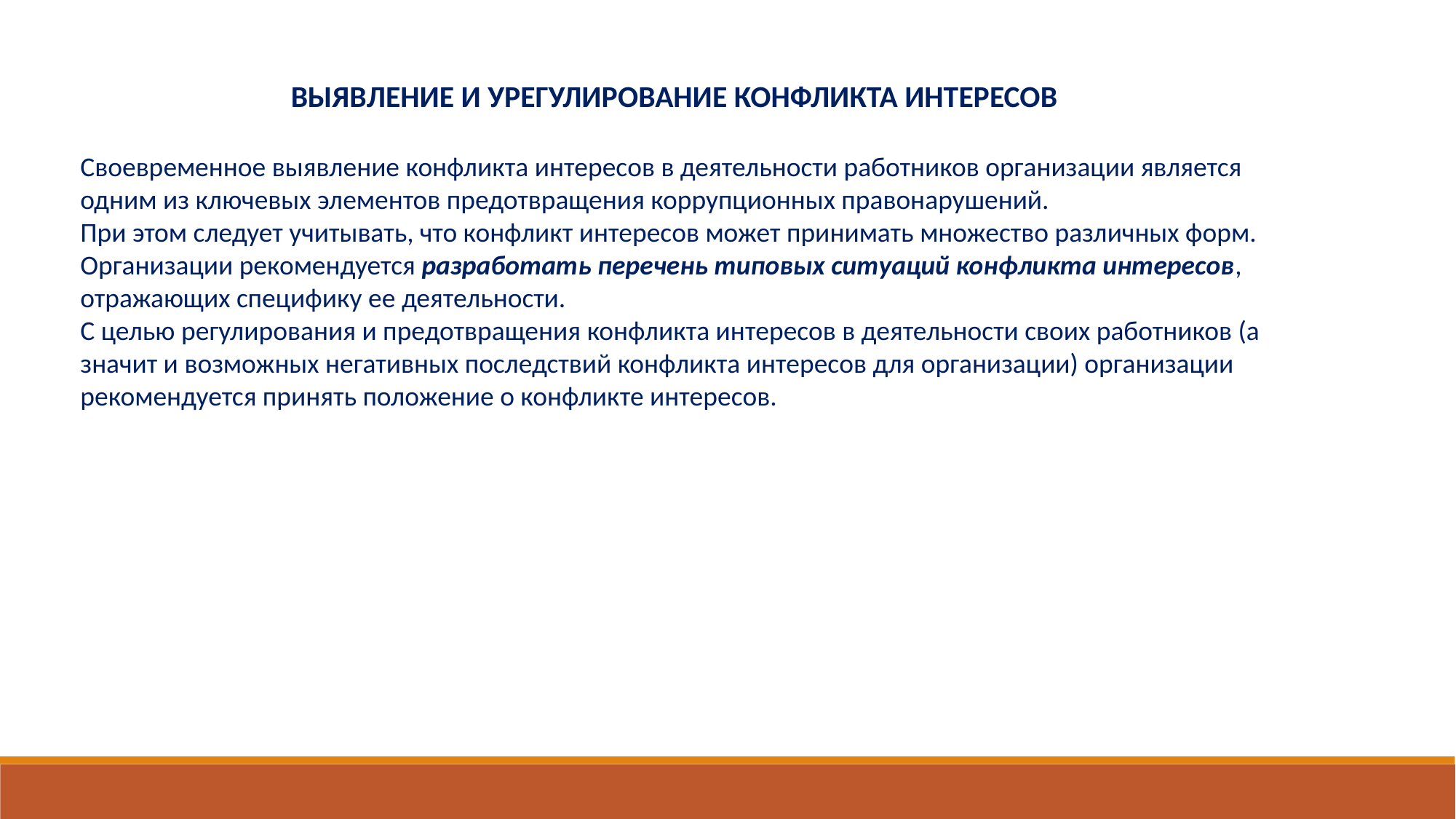

ВЫЯВЛЕНИЕ И УРЕГУЛИРОВАНИЕ КОНФЛИКТА ИНТЕРЕСОВ

Своевременное выявление конфликта интересов в деятельности работников организации является одним из ключевых элементов предотвращения коррупционных правонарушений.
При этом следует учитывать, что конфликт интересов может принимать множество различных форм. Организации рекомендуется разработать перечень типовых ситуаций конфликта интересов, отражающих специфику ее деятельности.
С целью регулирования и предотвращения конфликта интересов в деятельности своих работников (а значит и возможных негативных последствий конфликта интересов для организации) организации рекомендуется принять положение о конфликте интересов.